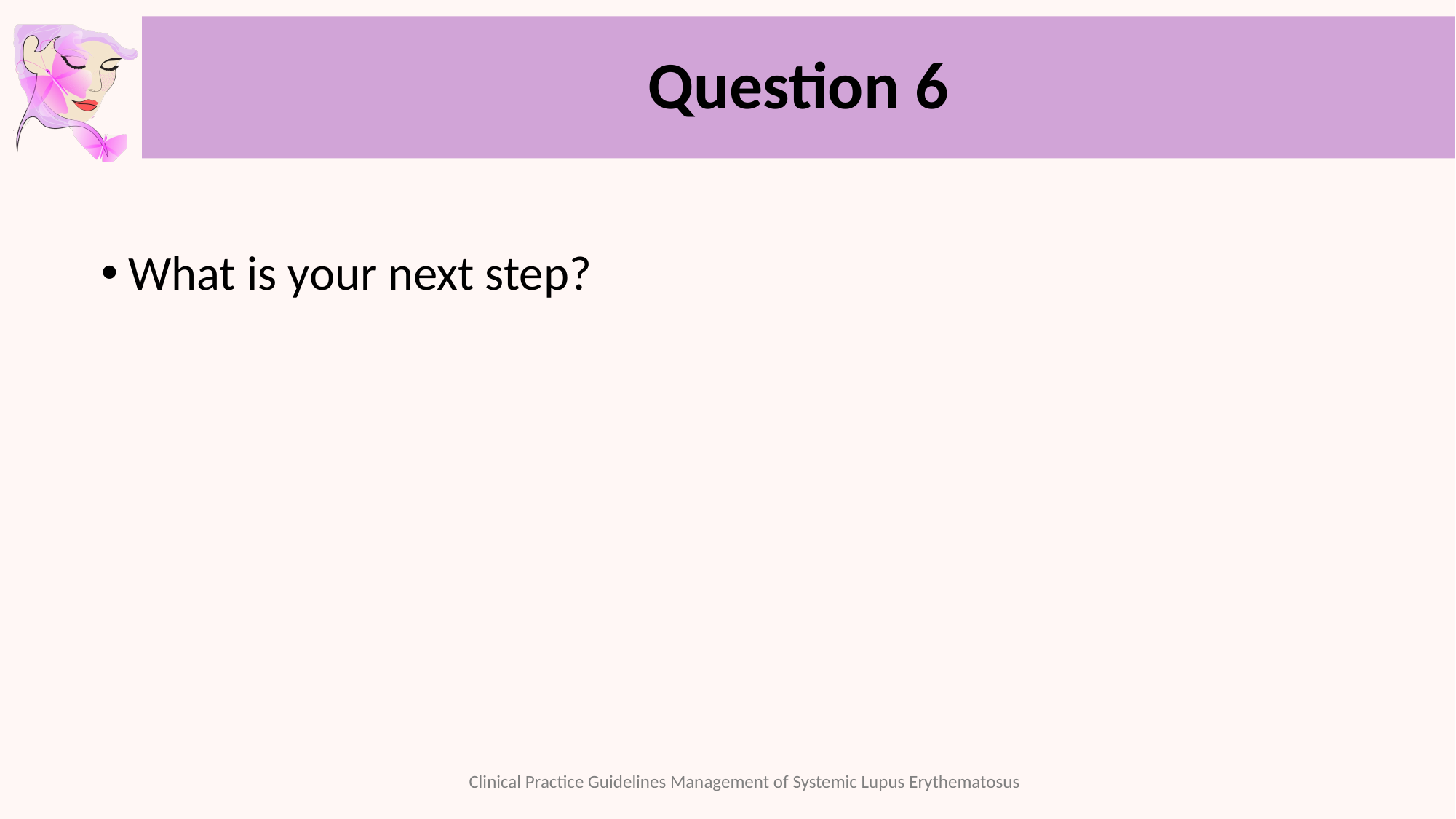

# Question 6
What is your next step?